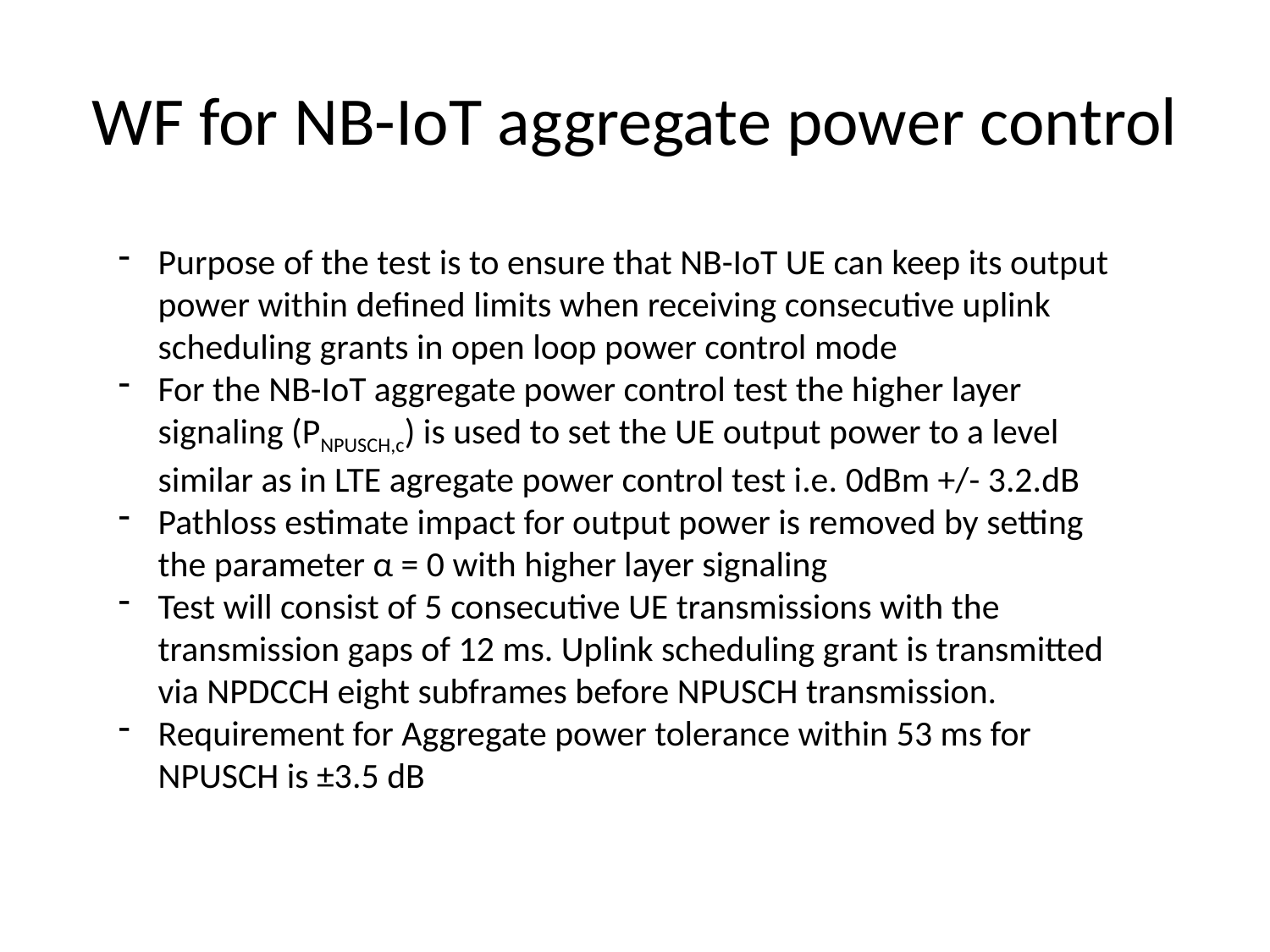

# WF for NB-IoT aggregate power control

Purpose of the test is to ensure that NB-IoT UE can keep its output power within defined limits when receiving consecutive uplink scheduling grants in open loop power control mode
For the NB-IoT aggregate power control test the higher layer signaling (PNPUSCH,c) is used to set the UE output power to a level similar as in LTE agregate power control test i.e. 0dBm +/- 3.2.dB
Pathloss estimate impact for output power is removed by setting the parameter α = 0 with higher layer signaling
Test will consist of 5 consecutive UE transmissions with the transmission gaps of 12 ms. Uplink scheduling grant is transmitted via NPDCCH eight subframes before NPUSCH transmission.
Requirement for Aggregate power tolerance within 53 ms for NPUSCH is ±3.5 dB